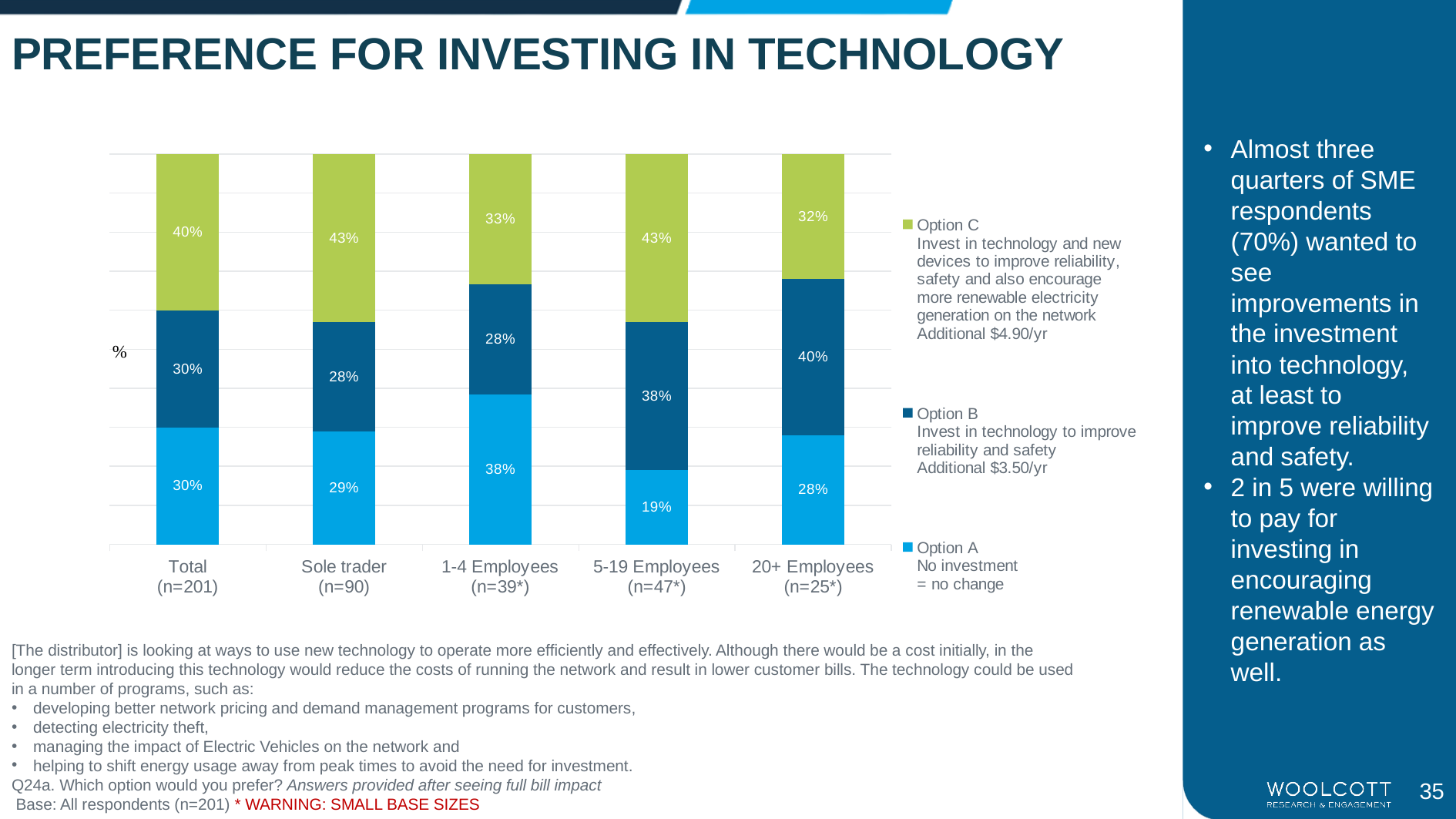

PREFERENCE FOR INVESTING IN TECHNOLOGY

### Chart

| Category | Option A
No investment
= no change | Option B
Invest in technology to improve reliability and safety
Additional $3.50/yr | Option C
Invest in technology and new devices to improve reliability, safety and also encourage more renewable electricity generation on the network
Additional $4.90/yr |
|---|---|---|---|
| Total
(n=201) | 0.3 | 0.3 | 0.4 |
| Sole trader
(n=90) | 0.29 | 0.28 | 0.43 |
| 1-4 Employees
(n=39*) | 0.38 | 0.28 | 0.33 |
| 5-19 Employees
(n=47*) | 0.19 | 0.38 | 0.43 |
| 20+ Employees
(n=25*) | 0.28 | 0.4 | 0.32 |
Almost three quarters of SME respondents (70%) wanted to see improvements in the investment into technology, at least to improve reliability and safety.
2 in 5 were willing to pay for investing in encouraging renewable energy generation as well.
[The distributor] is looking at ways to use new technology to operate more efficiently and effectively. Although there would be a cost initially, in the longer term introducing this technology would reduce the costs of running the network and result in lower customer bills. The technology could be used in a number of programs, such as:
developing better network pricing and demand management programs for customers,
detecting electricity theft,
managing the impact of Electric Vehicles on the network and
helping to shift energy usage away from peak times to avoid the need for investment.
Q24a. Which option would you prefer? Answers provided after seeing full bill impact
 Base: All respondents (n=201) * WARNING: SMALL BASE SIZES